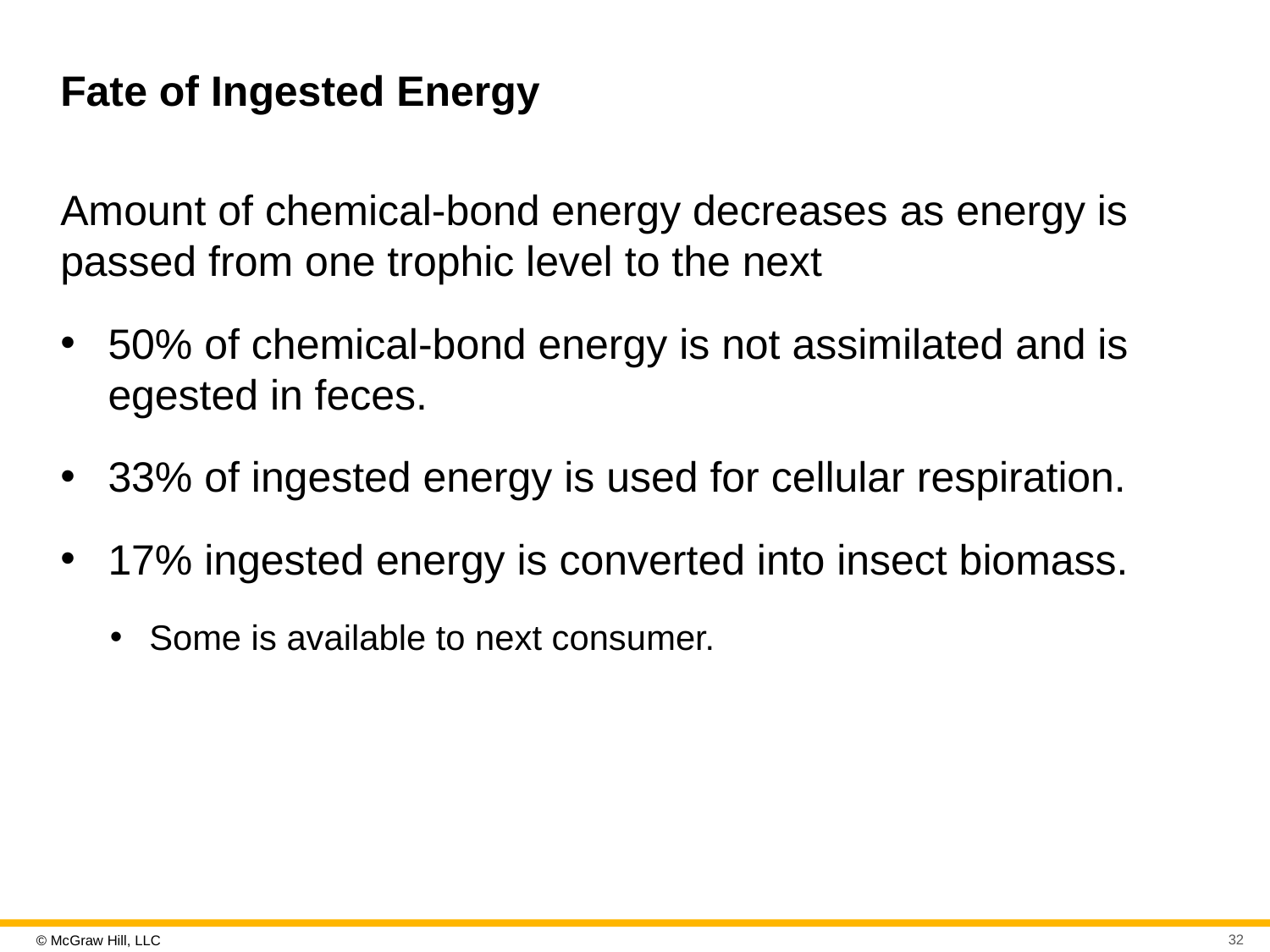

# Fate of Ingested Energy
Amount of chemical-bond energy decreases as energy is passed from one trophic level to the next
50% of chemical-bond energy is not assimilated and is egested in feces.
33% of ingested energy is used for cellular respiration.
17% ingested energy is converted into insect biomass.
Some is available to next consumer.
32